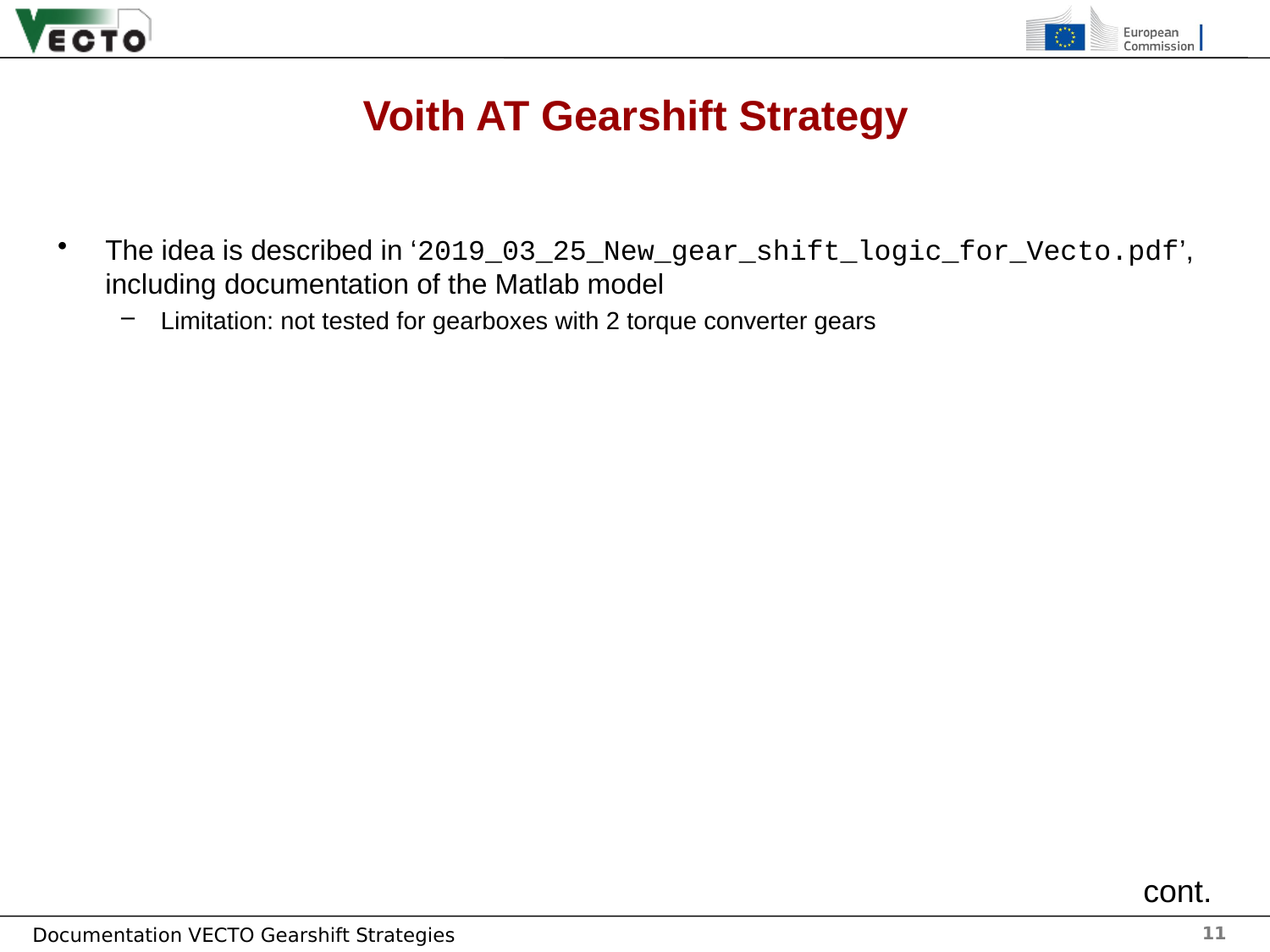

# Voith AT Gearshift Strategy
The idea is described in ‘2019_03_25_New_gear_shift_logic_for_Vecto.pdf’, including documentation of the Matlab model
Limitation: not tested for gearboxes with 2 torque converter gears
cont.